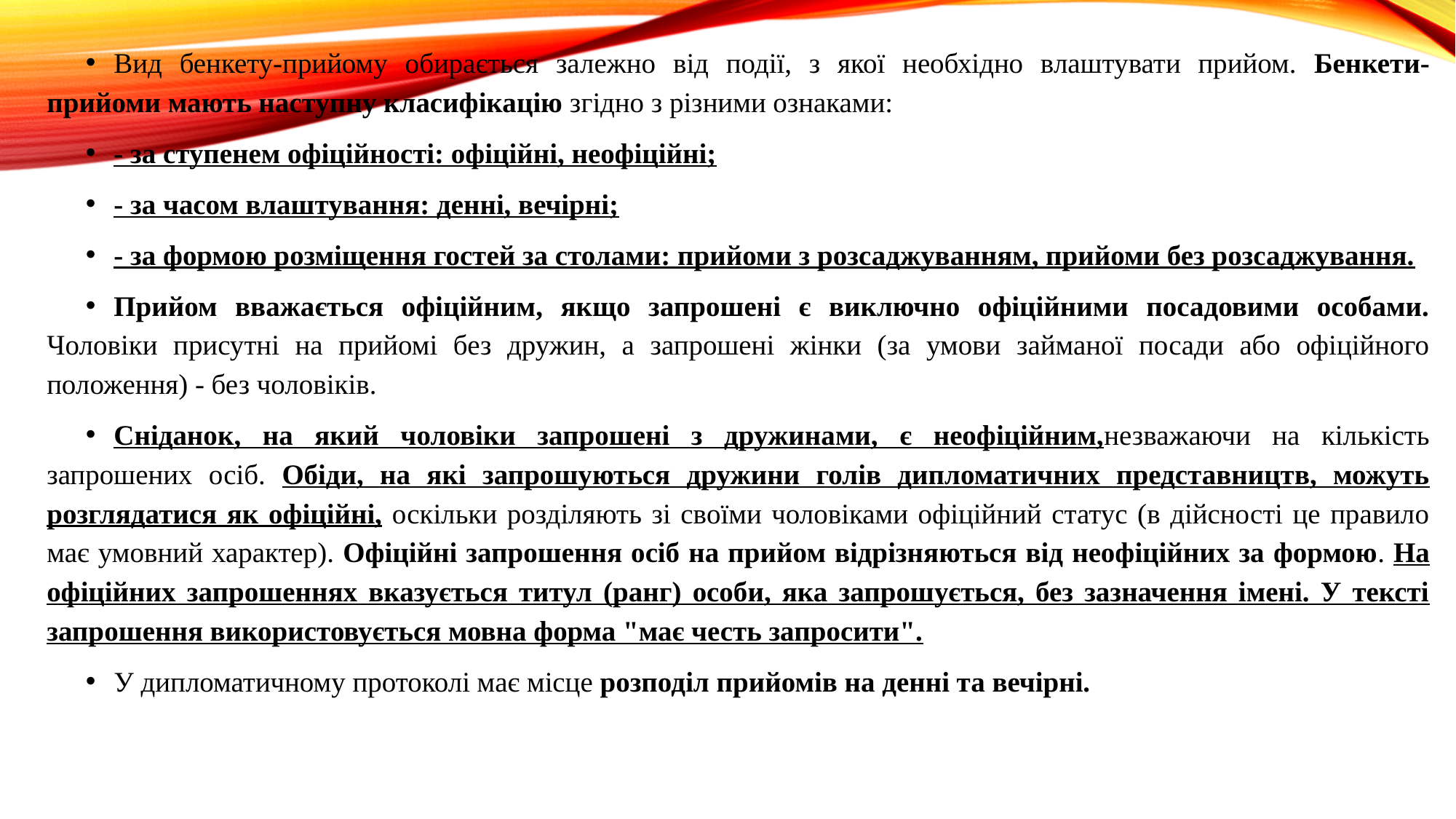

Вид бенкету-прийому обирається залежно від події, з якої необхідно влаштувати прийом. Бенкети-прийоми мають наступну класифікацію згідно з різними ознаками:
- за ступенем офіційності: офіційні, неофіційні;
- за часом влаштування: денні, вечірні;
- за формою розміщення гостей за столами: прийоми з розсаджуванням, прийоми без розсаджування.
Прийом вважається офіційним, якщо запрошені є виключно офіційними посадовими особами. Чоловіки присутні на прийомі без дружин, а запрошені жінки (за умови займаної посади або офіційного положення) - без чоловіків.
Сніданок, на який чоловіки запрошені з дружинами, є неофіційним,незважаючи на кількість запрошених осіб. Обіди, на які запрошуються дружини голів дипломатичних представництв, можуть розглядатися як офіційні, оскільки розділяють зі своїми чоловіками офіційний статус (в дійсності це правило має умовний характер). Офіційні запрошення осіб на прийом відрізняються від неофіційних за формою. На офіційних запрошеннях вказується титул (ранг) особи, яка запрошується, без зазначення імені. У тексті запрошення використовується мовна форма "має честь запросити".
У дипломатичному протоколі має місце розподіл прийомів на денні та вечірні.